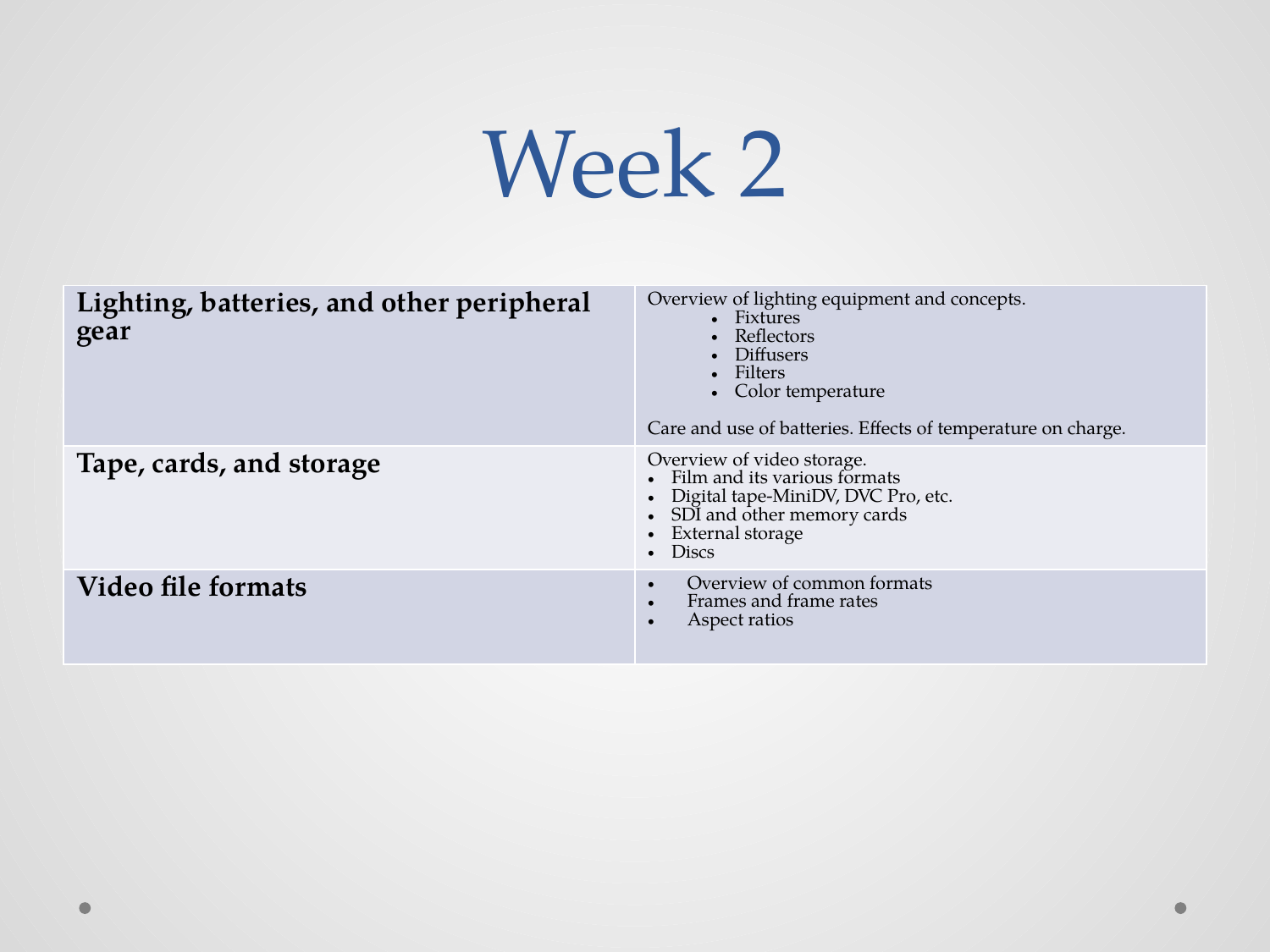

# Week 2
| Lighting, batteries, and other peripheral gear | Overview of lighting equipment and concepts. Fixtures Reflectors Diffusers Filters Color temperature Care and use of batteries. Effects of temperature on charge. |
| --- | --- |
| Tape, cards, and storage | Overview of video storage. Film and its various formats Digital tape-MiniDV, DVC Pro, etc. SDI and other memory cards External storage Discs |
| Video file formats | Overview of common formats Frames and frame rates Aspect ratios |